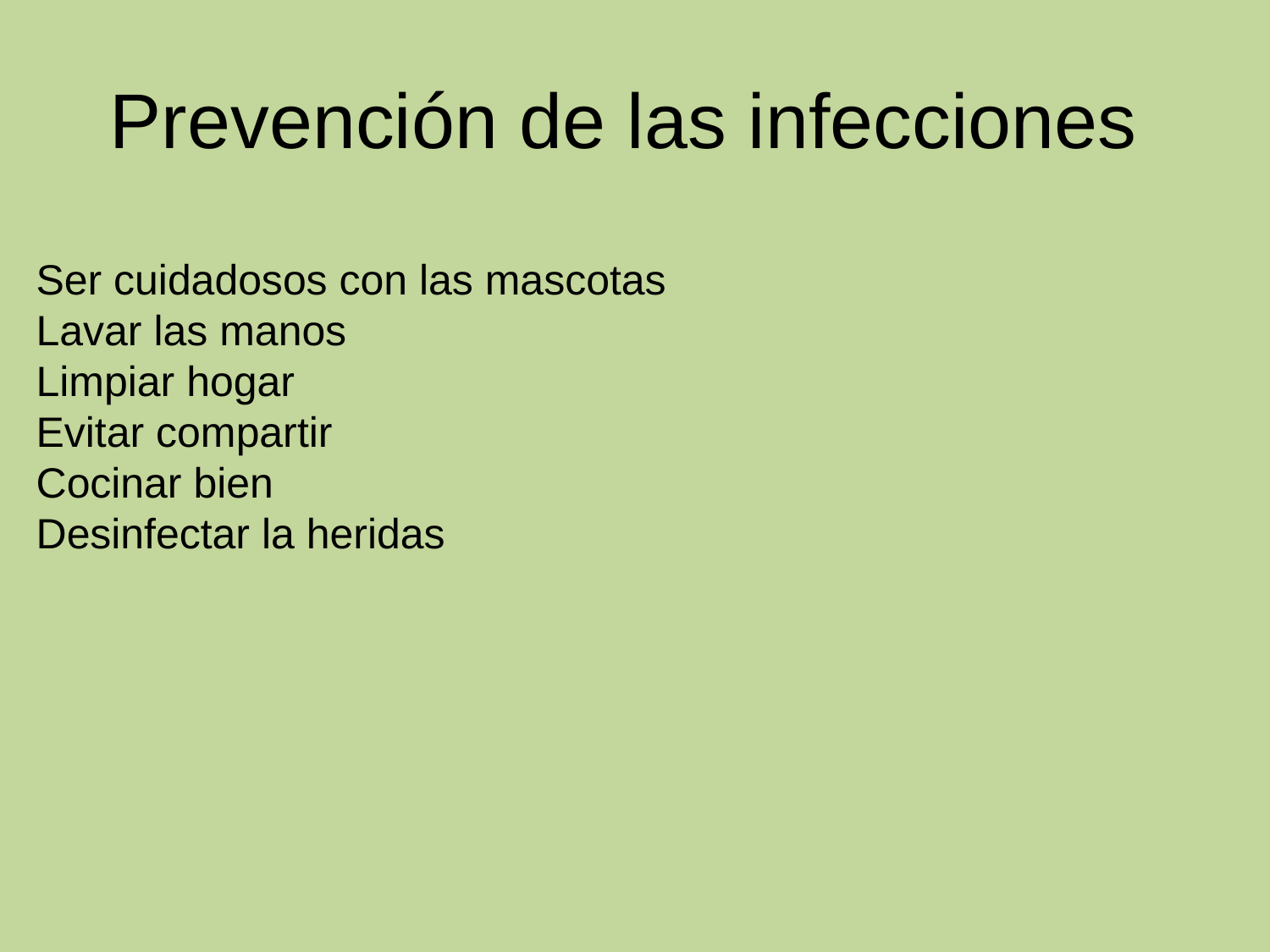

# Prevención de las infecciones
Ser cuidadosos con las mascotas
Lavar las manos
Limpiar hogar
Evitar compartir
Cocinar bien
Desinfectar la heridas